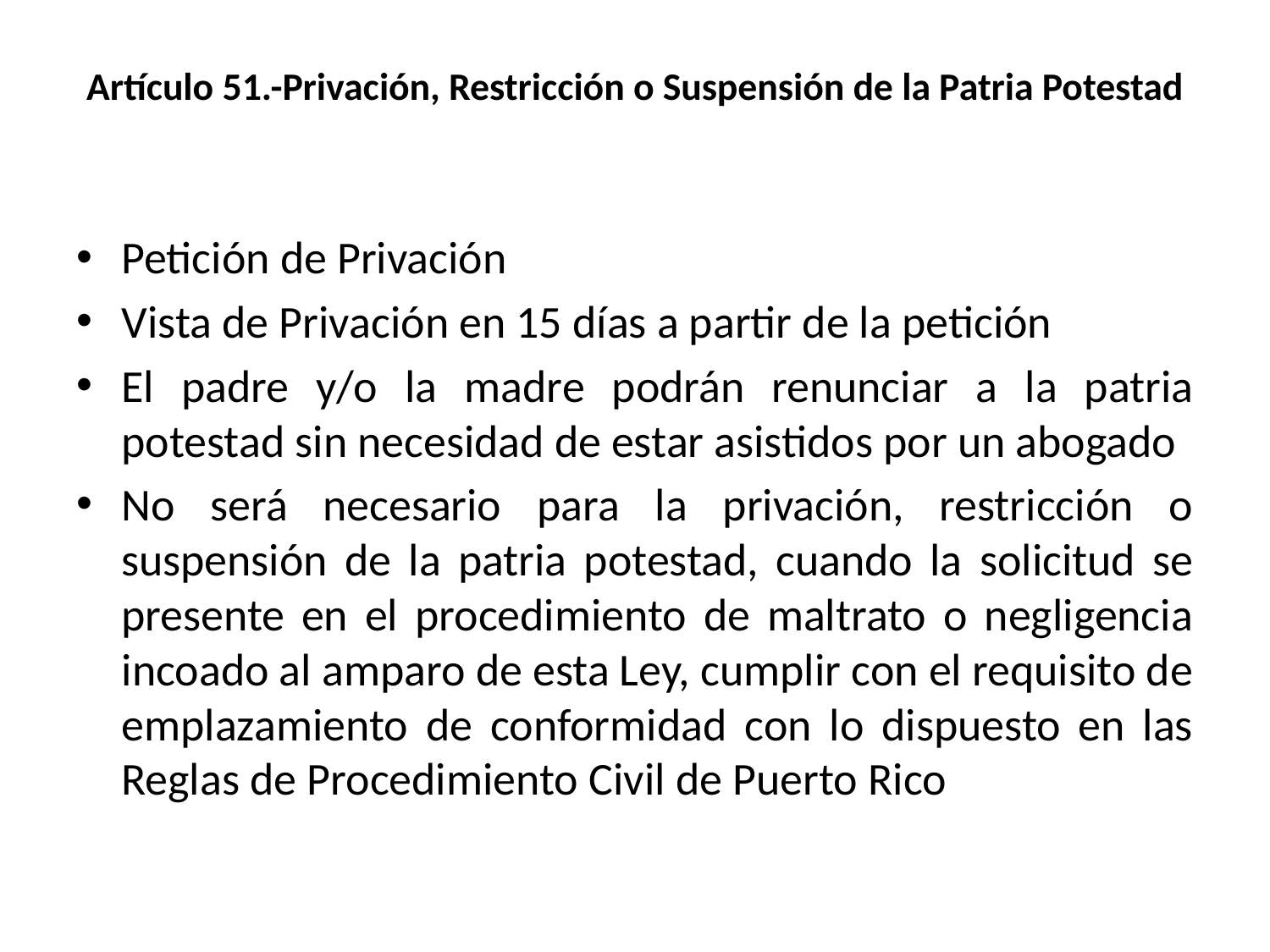

# Artículo 51.-Privación, Restricción o Suspensión de la Patria Potestad
Petición de Privación
Vista de Privación en 15 días a partir de la petición
El padre y/o la madre podrán renunciar a la patria potestad sin necesidad de estar asistidos por un abogado
No será necesario para la privación, restricción o suspensión de la patria potestad, cuando la solicitud se presente en el procedimiento de maltrato o negligencia incoado al amparo de esta Ley, cumplir con el requisito de emplazamiento de conformidad con lo dispuesto en las Reglas de Procedimiento Civil de Puerto Rico